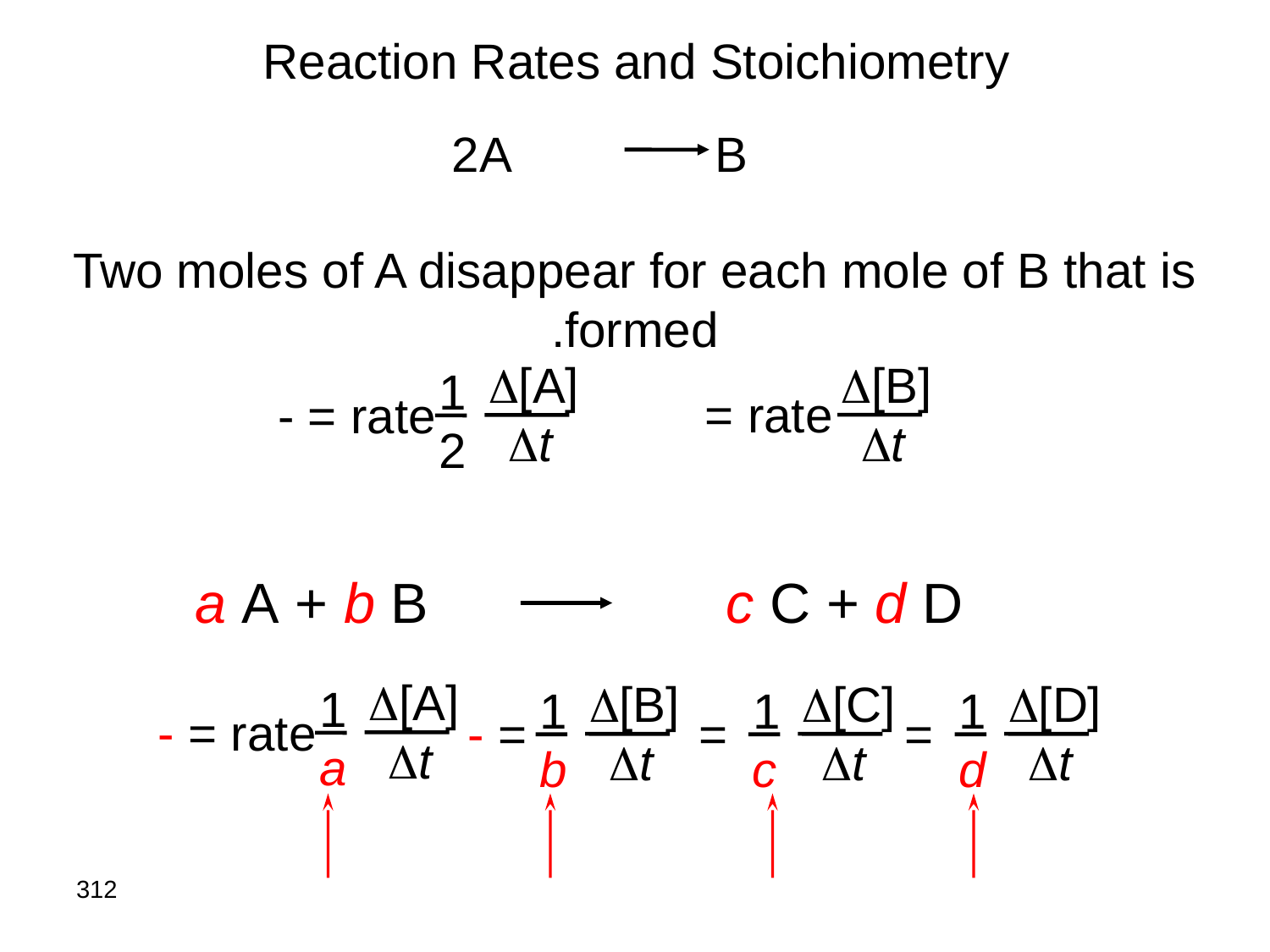

Reaction Rates and Stoichiometry
2A               B

Two moles of A disappear for each mole of B that is formed.
Δ[B]
Δt

rate =
Δ[A]
Δt

1
2

rate = -
a A + b B                   c C + d D

Δ[A]
Δt

1
a

rate = -
Δ[B]
Δt

1
b

= -
Δ[C]
Δt

1
c

=
Δ[D]
Δt

1
d

=

312